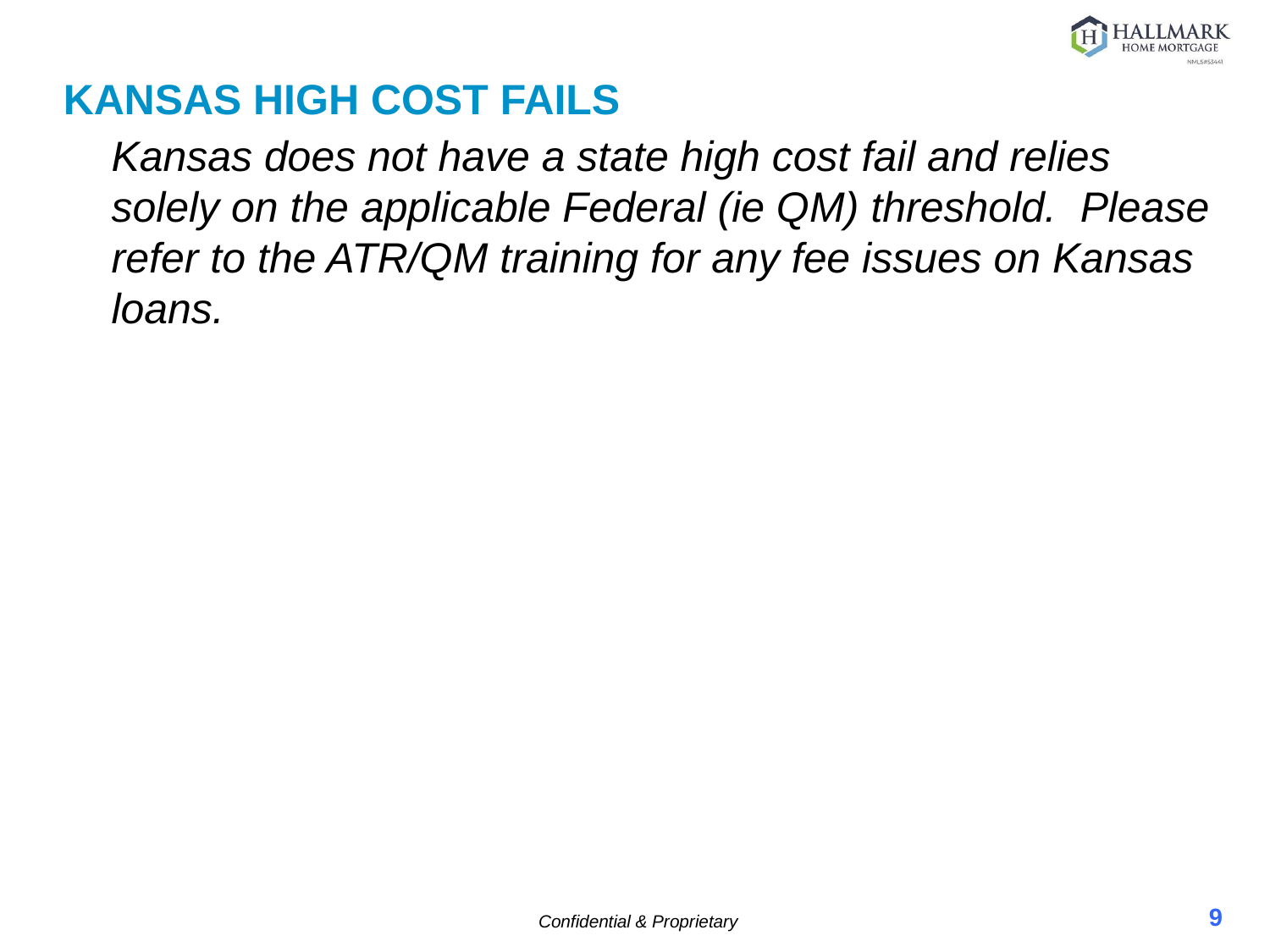

# Kansas High Cost Fails
	Kansas does not have a state high cost fail and relies solely on the applicable Federal (ie QM) threshold.  Please refer to the ATR/QM training for any fee issues on Kansas loans.

9